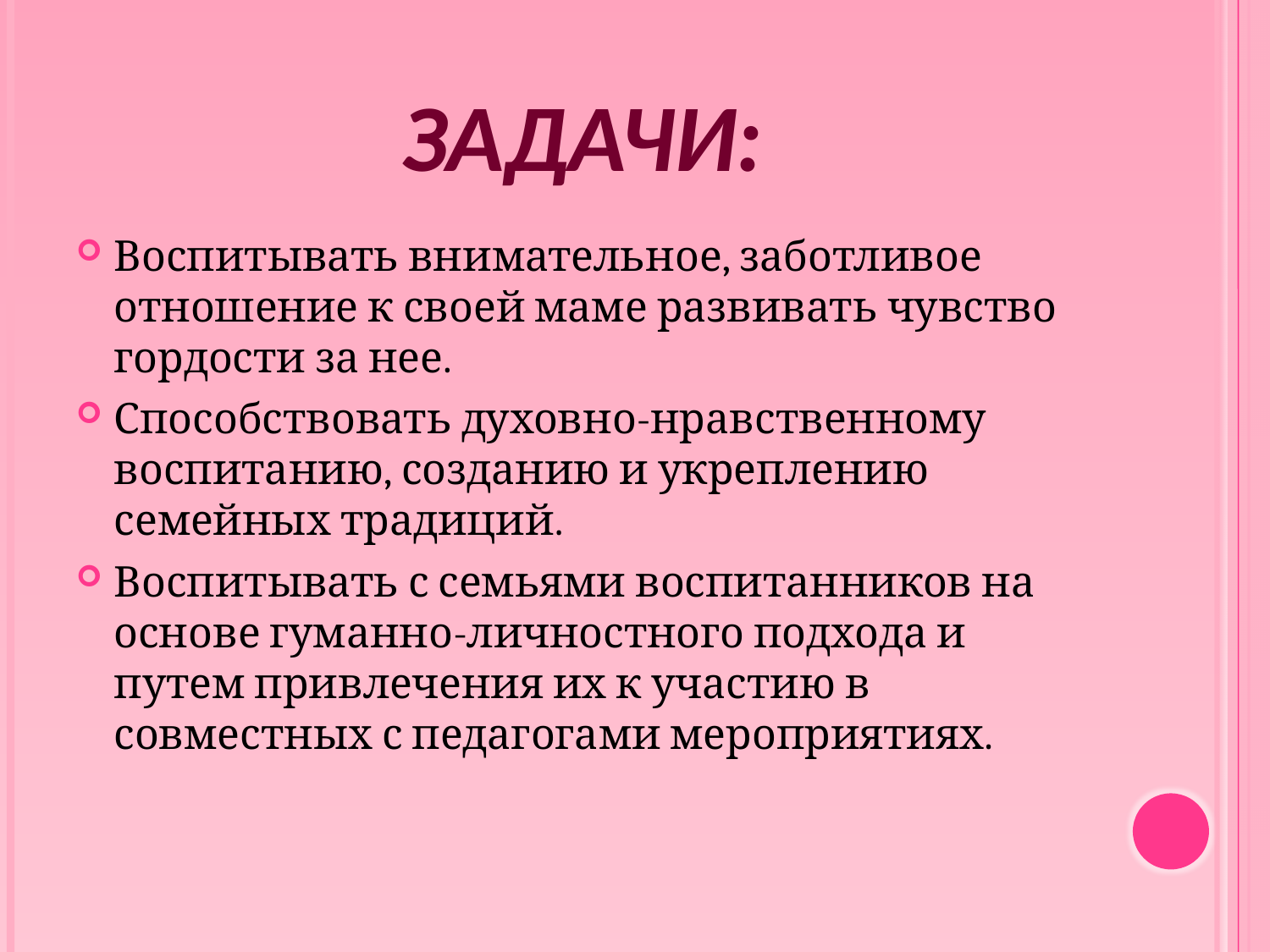

# Задачи:
Воспитывать внимательное, заботливое отношение к своей маме развивать чувство гордости за нее.
Способствовать духовно-нравственному воспитанию, созданию и укреплению семейных традиций.
Воспитывать с семьями воспитанников на основе гуманно-личностного подхода и путем привлечения их к участию в совместных с педагогами мероприятиях.